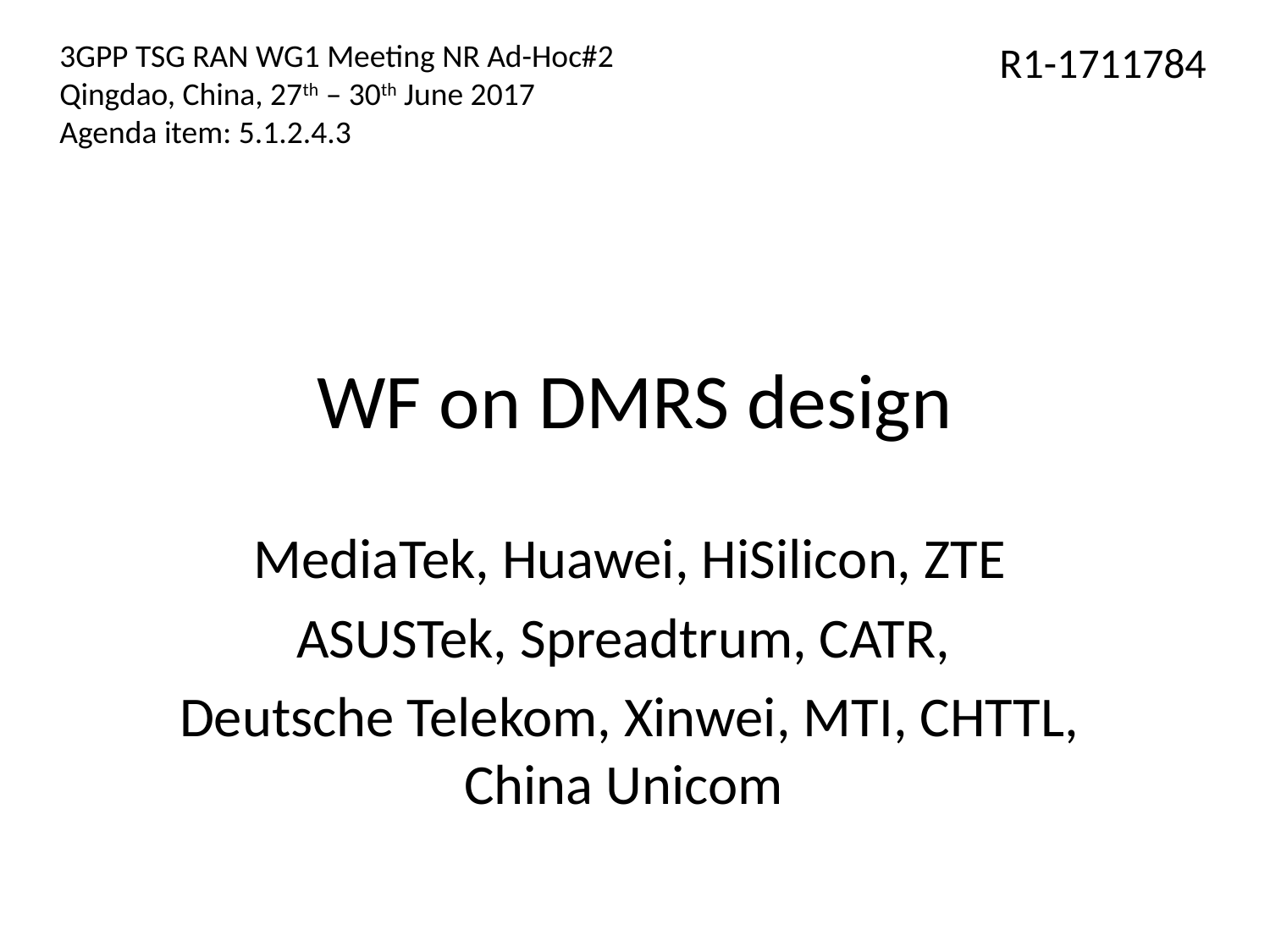

3GPP TSG RAN WG1 Meeting NR Ad-Hoc#2
Qingdao, China, 27th – 30th June 2017
Agenda item: 5.1.2.4.3
R1-1711784
# WF on DMRS design
MediaTek, Huawei, HiSilicon, ZTE
ASUSTek, Spreadtrum, CATR,
Deutsche Telekom, Xinwei, MTI, CHTTL, China Unicom